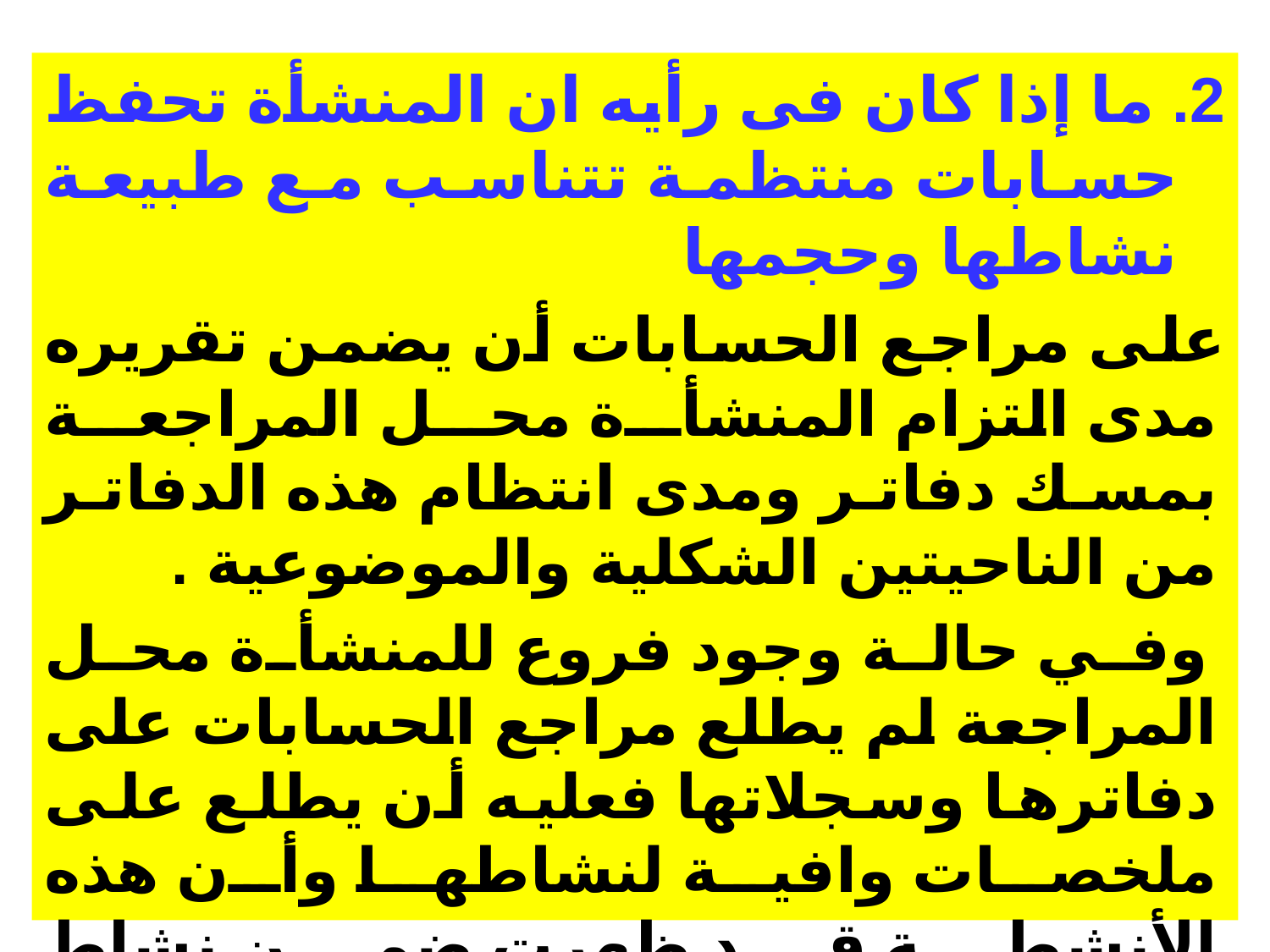

2. ما إذا كان فى رأيه ان المنشأة تحفظ حسابات منتظمة تتناسب مع طبيعة نشاطها وحجمها
على مراجع الحسابات أن يضمن تقريره مدى التزام المنشأة محل المراجعة بمسك دفاتر ومدى انتظام هذه الدفاتر من الناحيتين الشكلية والموضوعية .
 وفي حالة وجود فروع للمنشأة محل المراجعة لم يطلع مراجع الحسابات على دفاترها وسجلاتها فعليه أن يطلع على ملخصات وافية لنشاطها وأن هذه الأنشطة قد ظهرت ضمن نشاط المنشأة الأم ، وأن يثبت ذلك في تقريره ، وفي حالة المنشأت الصناعية يجب أن يفصح مراجع الحسابات عن رأيه في مدي انتظام حسابات تكاليف أنشطتها .